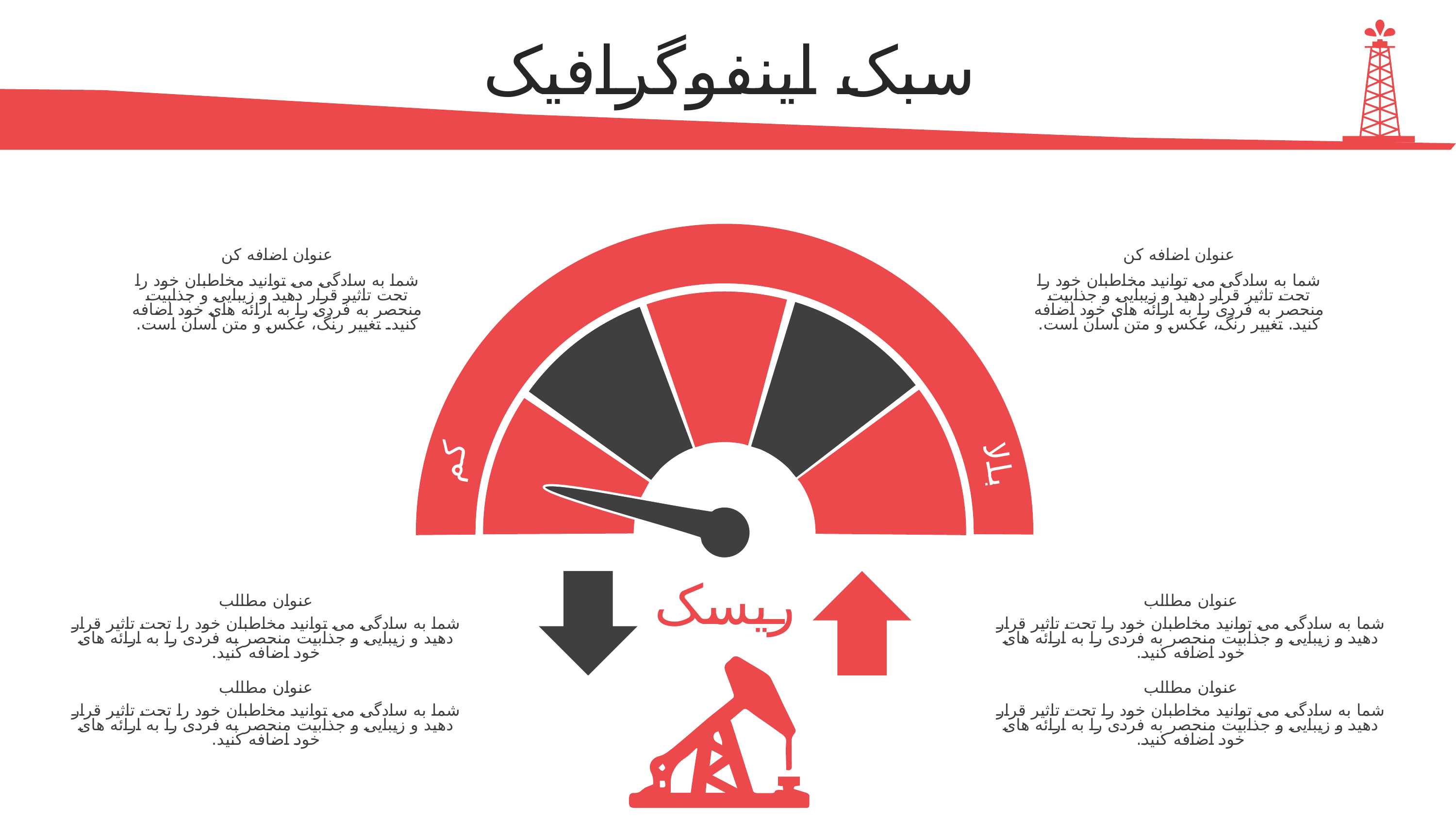

سبک اینفوگرافیک

عنوان اضافه کن
عنوان اضافه کن
شما به سادگی می توانید مخاطبان خود را تحت تاثیر قرار دهید و زیبایی و جذابیت منحصر به فردی را به ارائه های خود اضافه کنید. تغییر رنگ، عکس و متن آسان است.
شما به سادگی می توانید مخاطبان خود را تحت تاثیر قرار دهید و زیبایی و جذابیت منحصر به فردی را به ارائه های خود اضافه کنید. تغییر رنگ، عکس و متن آسان است.

کم
بالا

ریسک
عنوان مطالب
عنوان مطالب
شما به سادگی می توانید مخاطبان خود را تحت تاثیر قرار دهید و زیبایی و جذابیت منحصر به فردی را به ارائه های خود اضافه کنید.
شما به سادگی می توانید مخاطبان خود را تحت تاثیر قرار دهید و زیبایی و جذابیت منحصر به فردی را به ارائه های خود اضافه کنید.

عنوان مطالب
عنوان مطالب
شما به سادگی می توانید مخاطبان خود را تحت تاثیر قرار دهید و زیبایی و جذابیت منحصر به فردی را به ارائه های خود اضافه کنید.
شما به سادگی می توانید مخاطبان خود را تحت تاثیر قرار دهید و زیبایی و جذابیت منحصر به فردی را به ارائه های خود اضافه کنید.